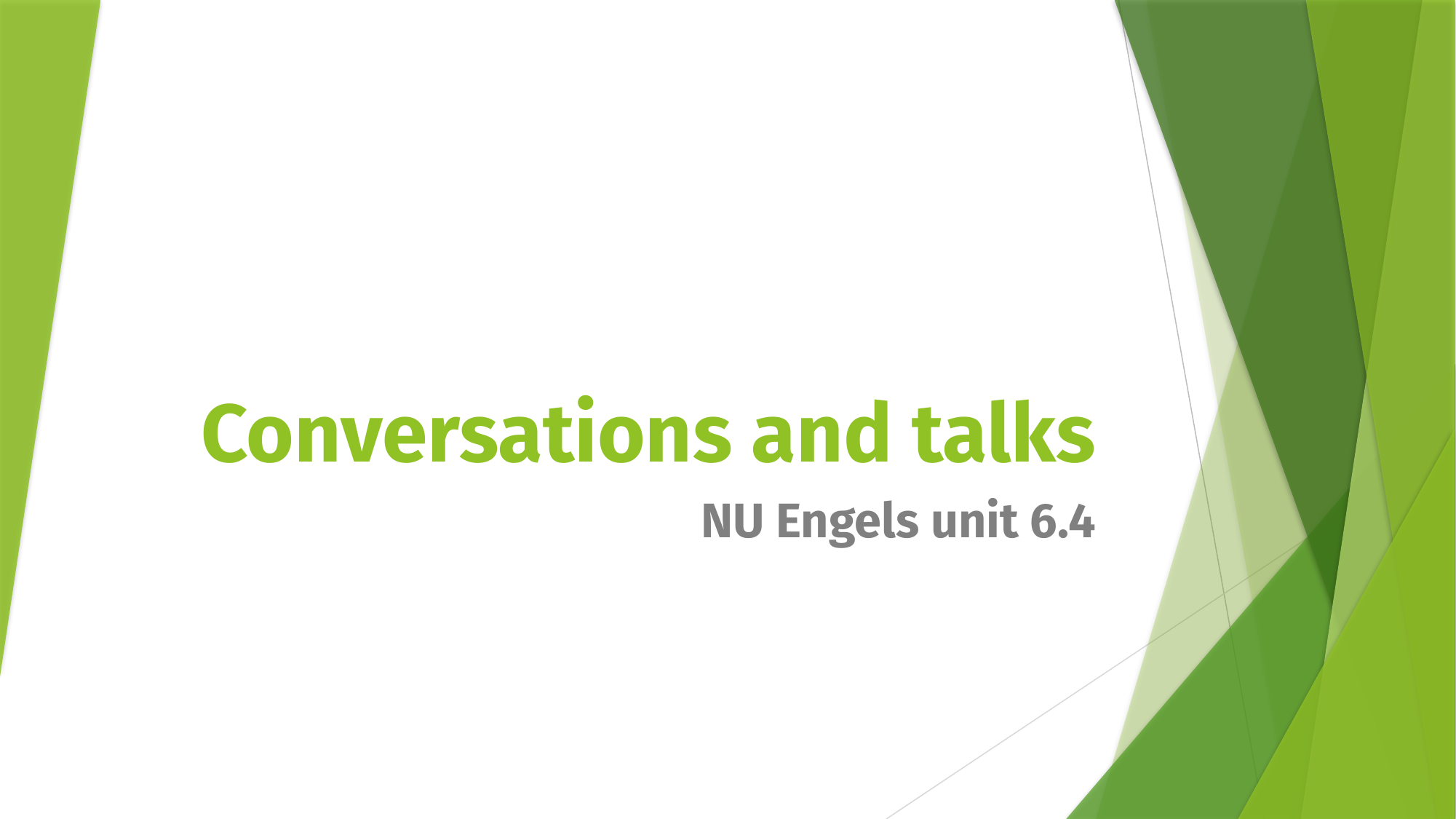

# Conversations and talks
NU Engels unit 6.4